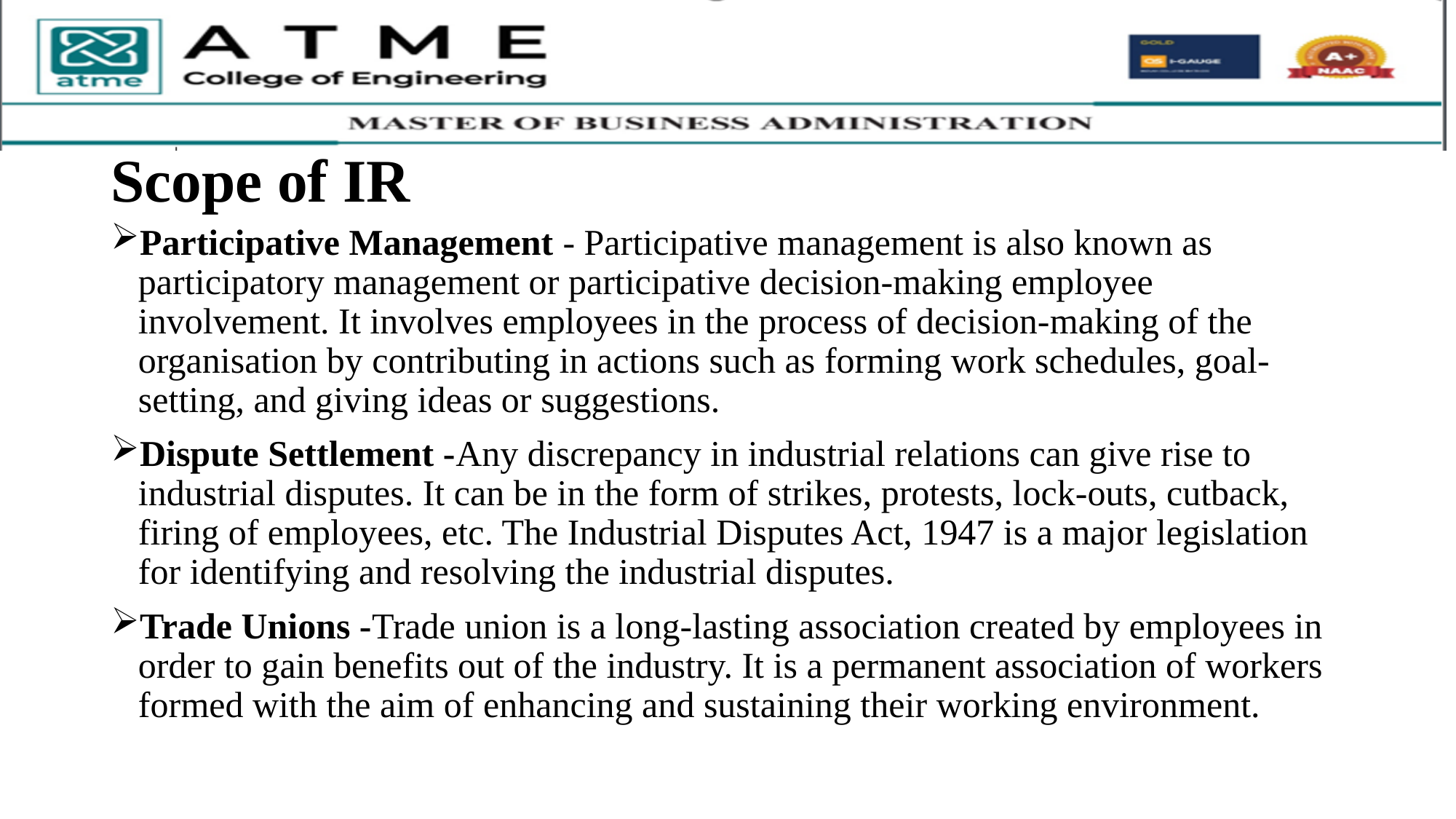

# Scope of IR
Participative Management - Participative management is also known as participatory management or participative decision-making employee involvement. It involves employees in the process of decision-making of the organisation by contributing in actions such as forming work schedules, goal-setting, and giving ideas or suggestions.
Dispute Settlement -Any discrepancy in industrial relations can give rise to industrial disputes. It can be in the form of strikes, protests, lock-outs, cutback, firing of employees, etc. The Industrial Disputes Act, 1947 is a major legislation for identifying and resolving the industrial disputes.
Trade Unions -Trade union is a long-lasting association created by employees in order to gain benefits out of the industry. It is a permanent association of workers formed with the aim of enhancing and sustaining their working environment.